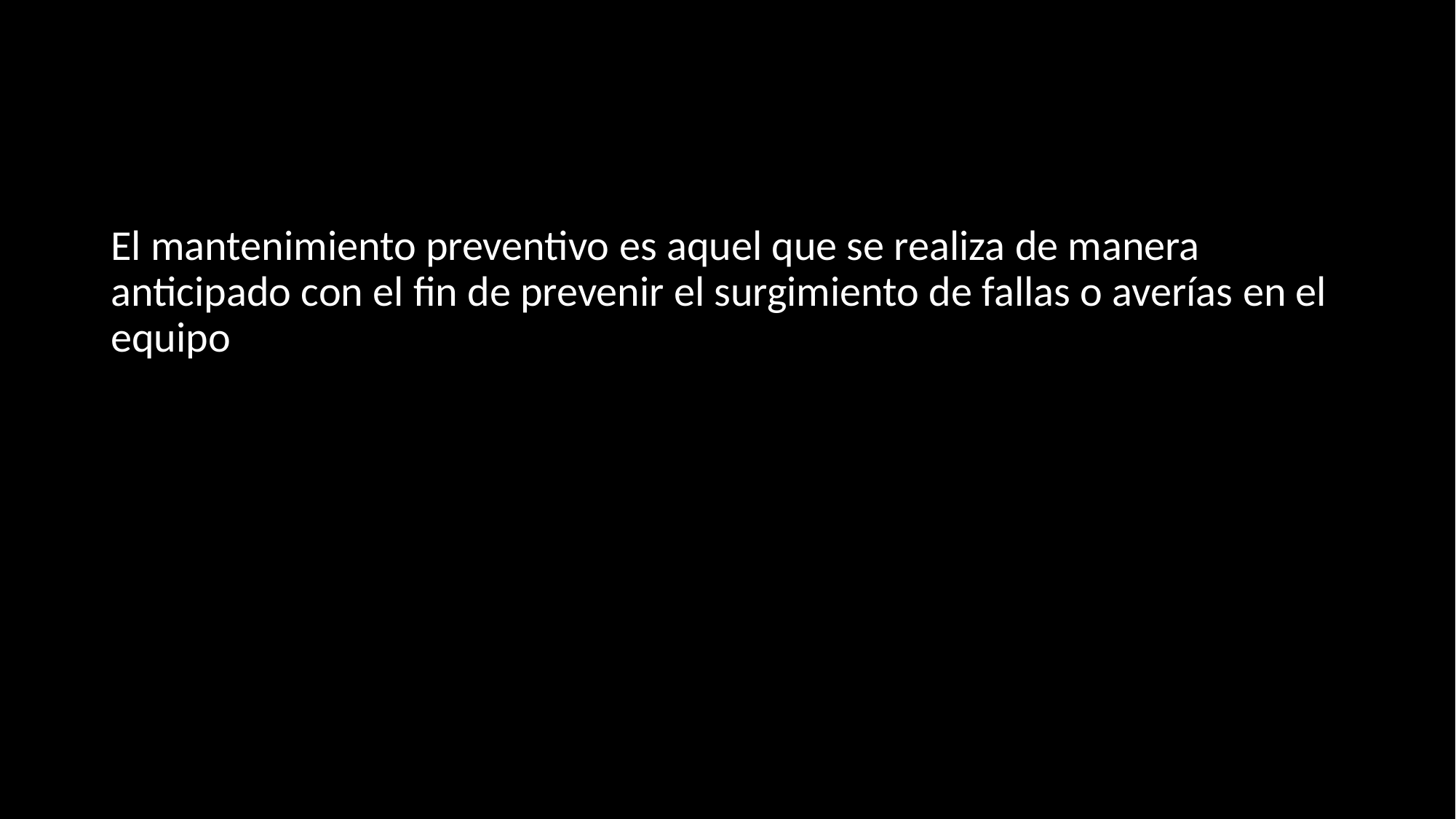

#
El mantenimiento preventivo es aquel que se realiza de manera anticipado con el fin de prevenir el surgimiento de fallas o averías en el equipo